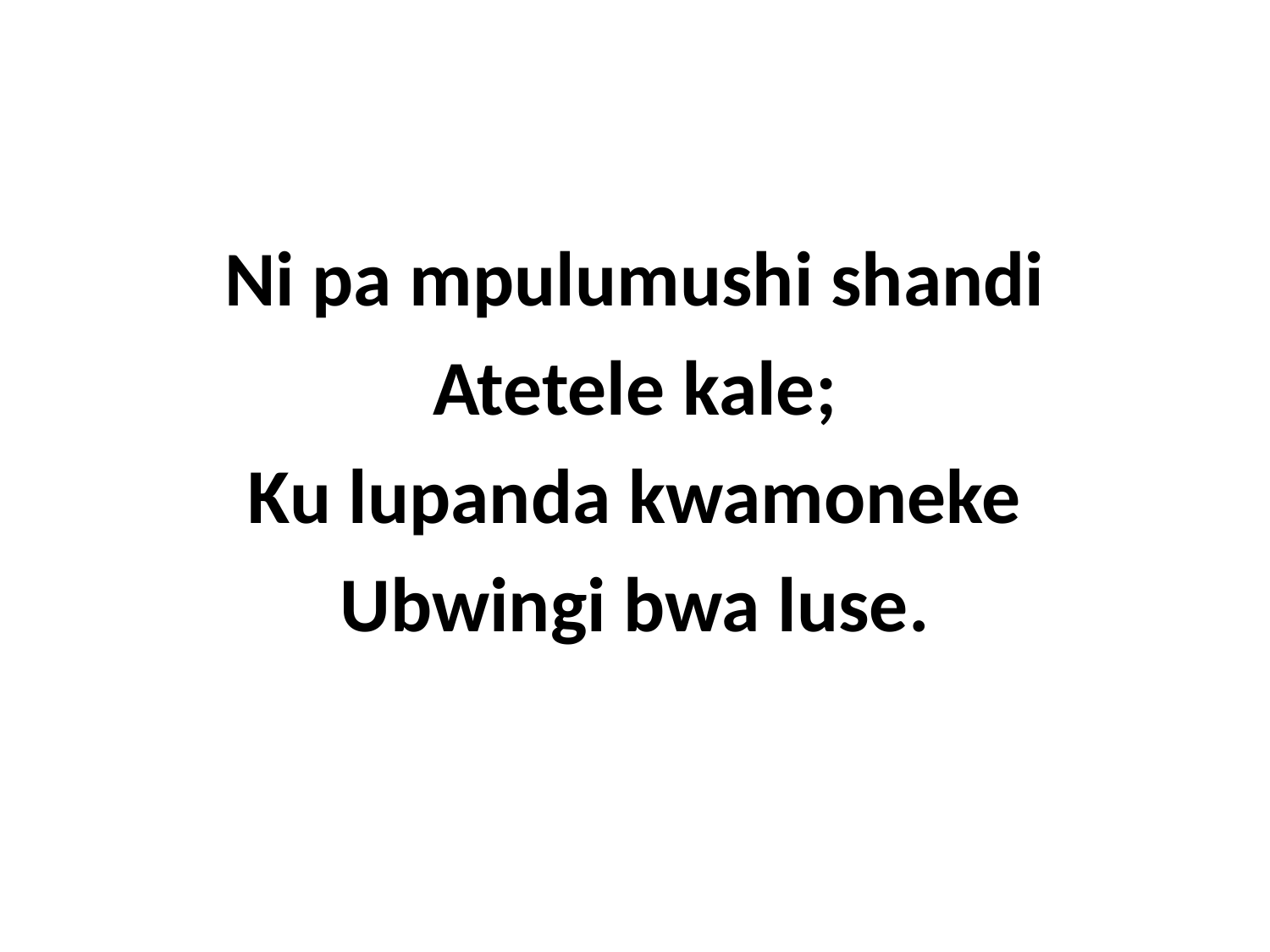

Ni pa mpulumushi shandi
Atetele kale;
Ku lupanda kwamoneke
Ubwingi bwa luse.